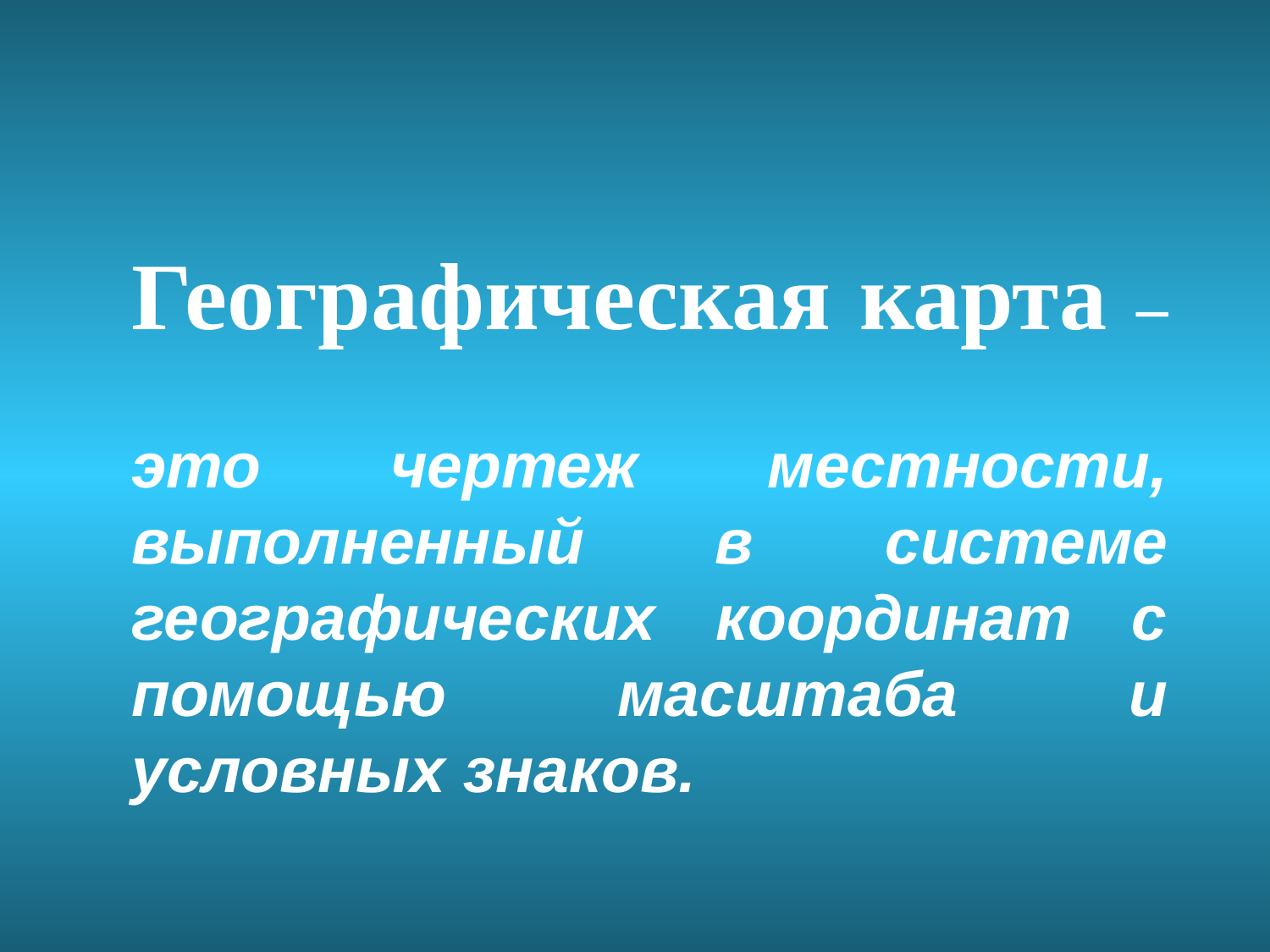

Географическая карта –

это чертеж местности, выполненный в системе географических координат с помощью масштаба и условных знаков.